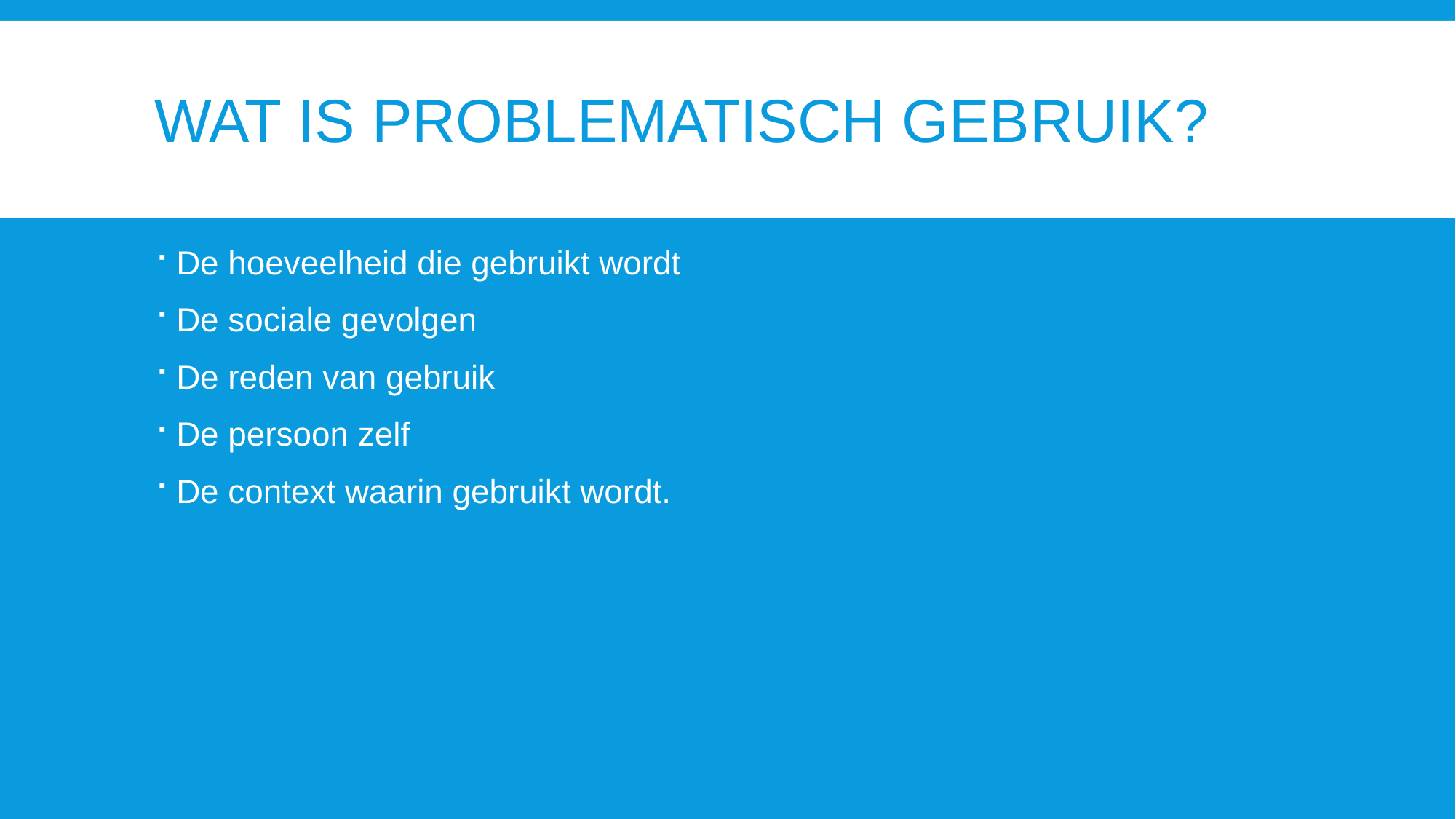

# Wat is problematisch gebruik?
De hoeveelheid die gebruikt wordt
De sociale gevolgen
De reden van gebruik
De persoon zelf
De context waarin gebruikt wordt.